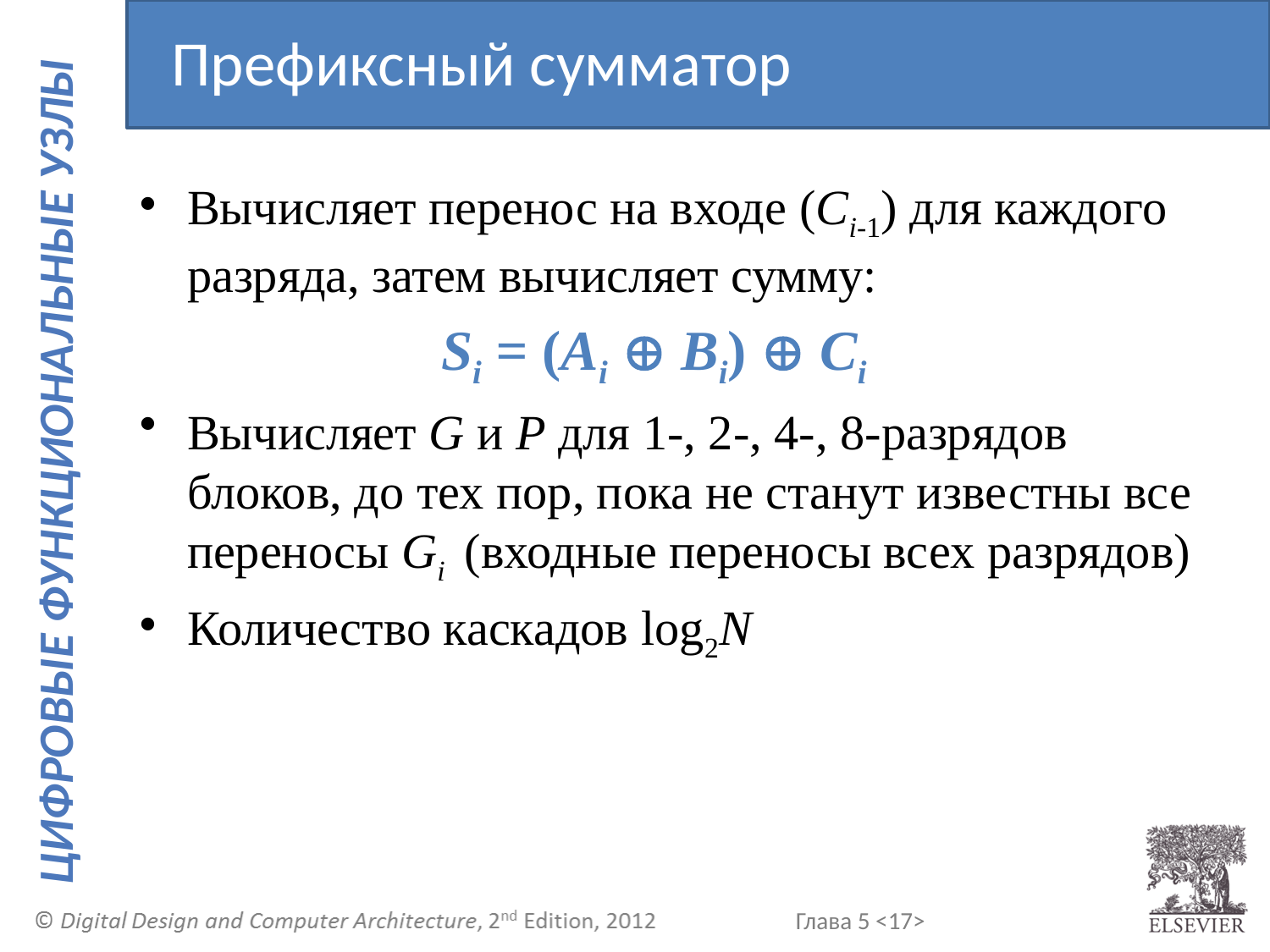

Префиксный сумматор

Вычисляет перенос на входе (Ci-1) для каждого разряда, затем вычисляет сумму:
			Si = (Ai ⊕ Bi) ⊕ Ci
Вычисляет G и P для 1-, 2-, 4-, 8-разрядов блоков, до тех пор, пока не станут известны все переносы Gi  (входные переносы всех разрядов)
Количество каскадов log2N